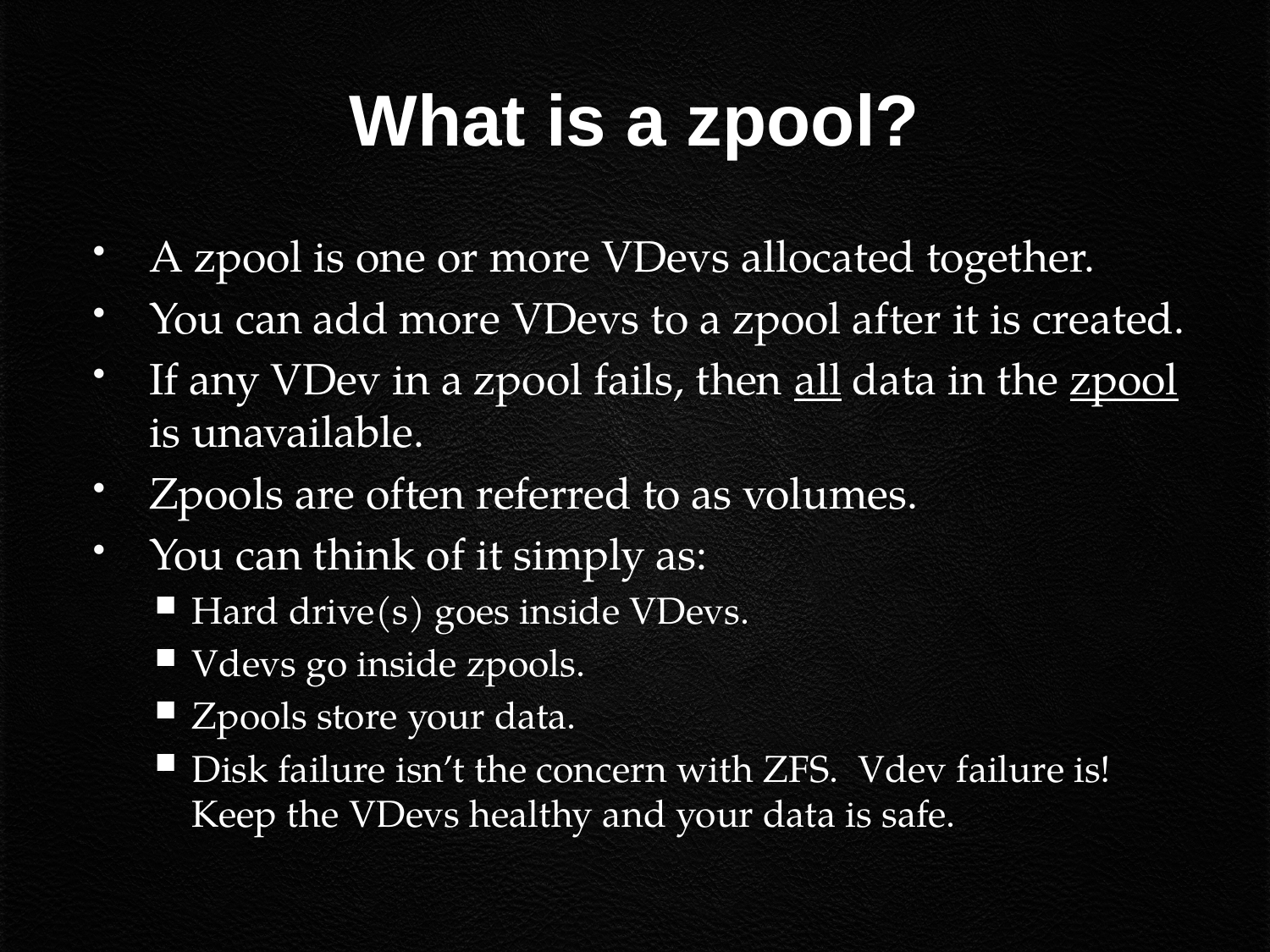

# What is a zpool?
A zpool is one or more VDevs allocated together.
You can add more VDevs to a zpool after it is created.
If any VDev in a zpool fails, then all data in the zpool is unavailable.
Zpools are often referred to as volumes.
You can think of it simply as:
Hard drive(s) goes inside VDevs.
Vdevs go inside zpools.
Zpools store your data.
Disk failure isn’t the concern with ZFS.  Vdev failure is!  Keep the VDevs healthy and your data is safe.